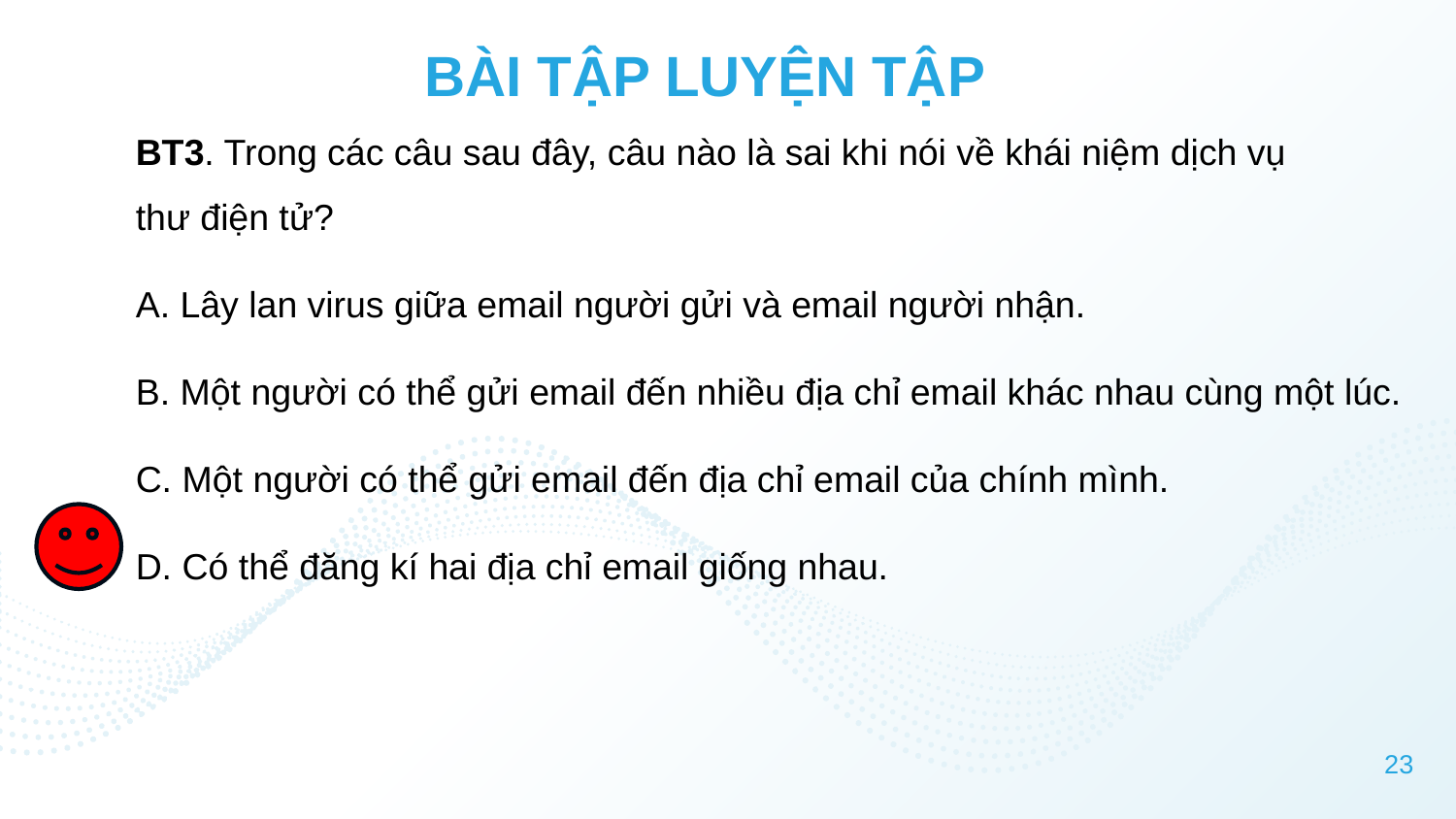

# BÀI TẬP LUYỆN TẬP
BT3. Trong các câu sau đây, câu nào là sai khi nói về khái niệm dịch vụ
thư điện tử?
A. Lây lan virus giữa email người gửi và email người nhận.
B. Một người có thể gửi email đến nhiều địa chỉ email khác nhau cùng một lúc.
C. Một người có thể gửi email đến địa chỉ email của chính mình.
D. Có thể đăng kí hai địa chỉ email giống nhau.

23